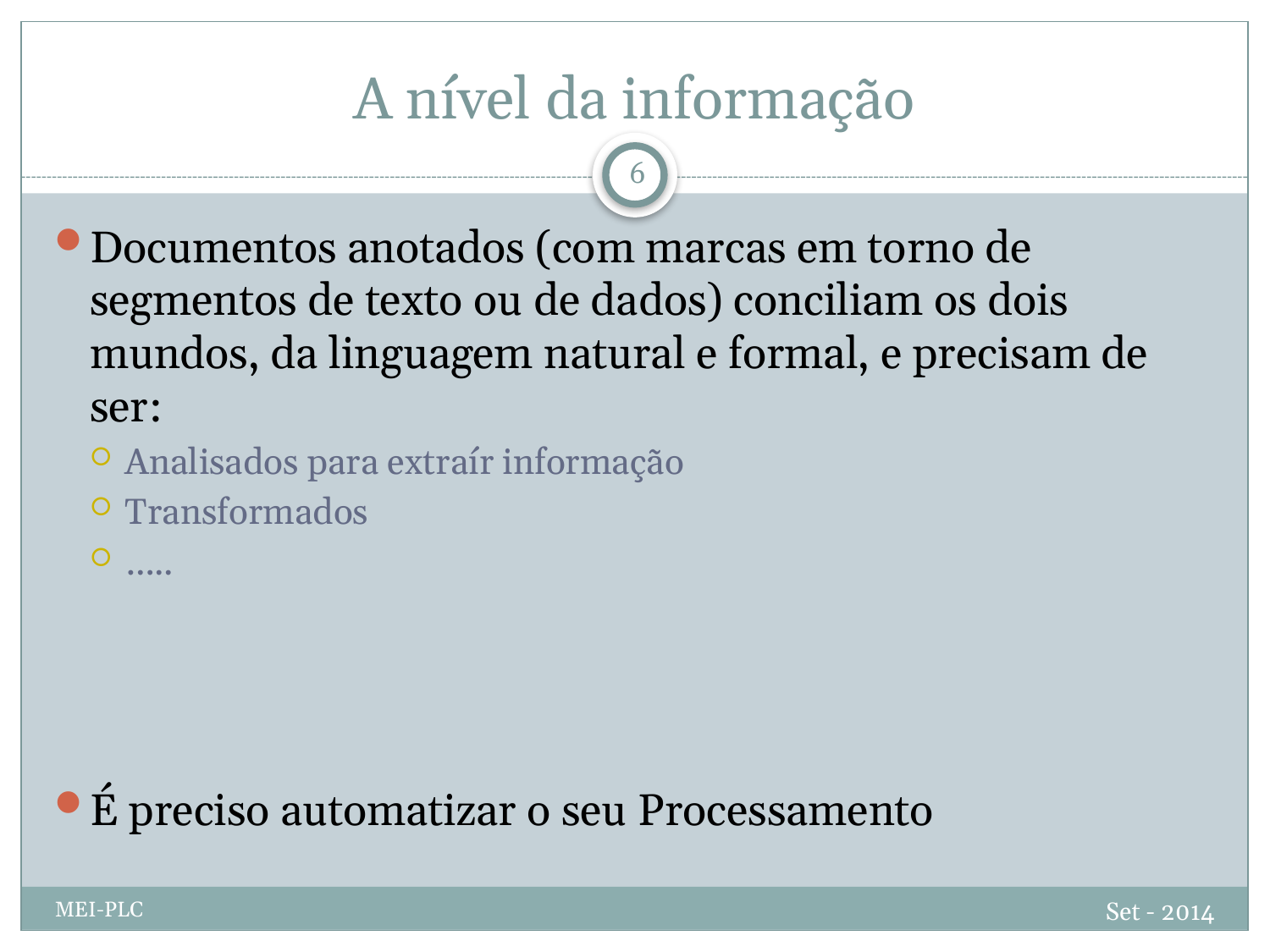

# A nível da informação
6
Documentos anotados (com marcas em torno de segmentos de texto ou de dados) conciliam os dois mundos, da linguagem natural e formal, e precisam de ser:
Analisados para extraír informação
Transformados
…..

É preciso automatizar o seu Processamento

Set - 2014
MEI-PLC